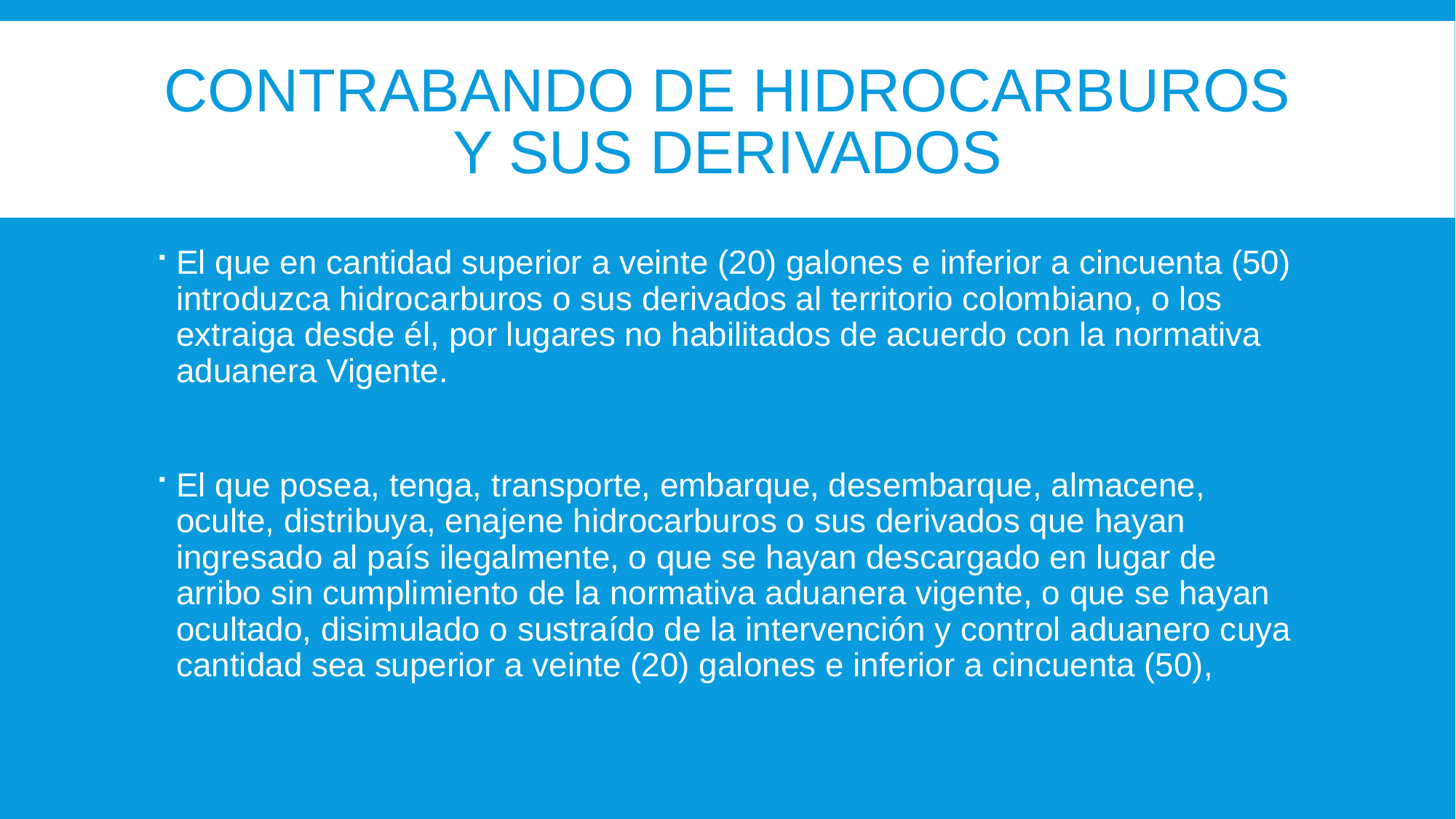

# Contrabando de hidrocarburos y sus derivados
El que en cantidad superior a veinte (20) galones e inferior a cincuenta (50) introduzca hidrocarburos o sus derivados al territorio colombiano, o los extraiga desde él, por lugares no habilitados de acuerdo con la normativa aduanera Vigente.

El que posea, tenga, transporte, embarque, desembarque, almacene, oculte, distribuya, enajene hidrocarburos o sus derivados que hayan ingresado al país ilegalmente, o que se hayan descargado en lugar de arribo sin cumplimiento de la normativa aduanera vigente, o que se hayan ocultado, disimulado o sustraído de la intervención y control aduanero cuya cantidad sea superior a veinte (20) galones e inferior a cincuenta (50),